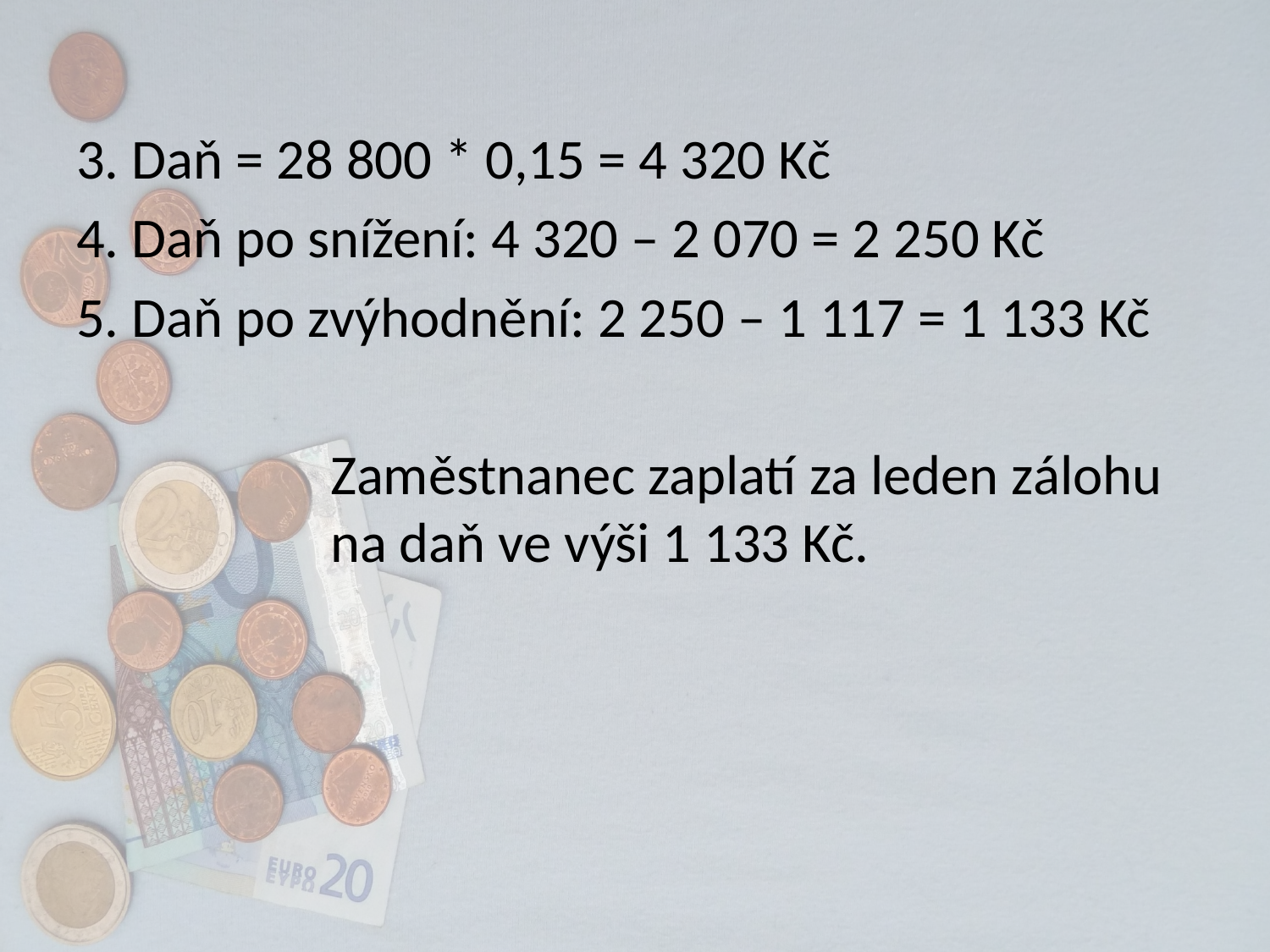

3. Daň = 28 800 * 0,15 = 4 320 Kč
4. Daň po snížení: 4 320 – 2 070 = 2 250 Kč
5. Daň po zvýhodnění: 2 250 – 1 117 = 1 133 Kč

		Zaměstnanec zaplatí za leden zálohu 		na daň ve výši 1 133 Kč.